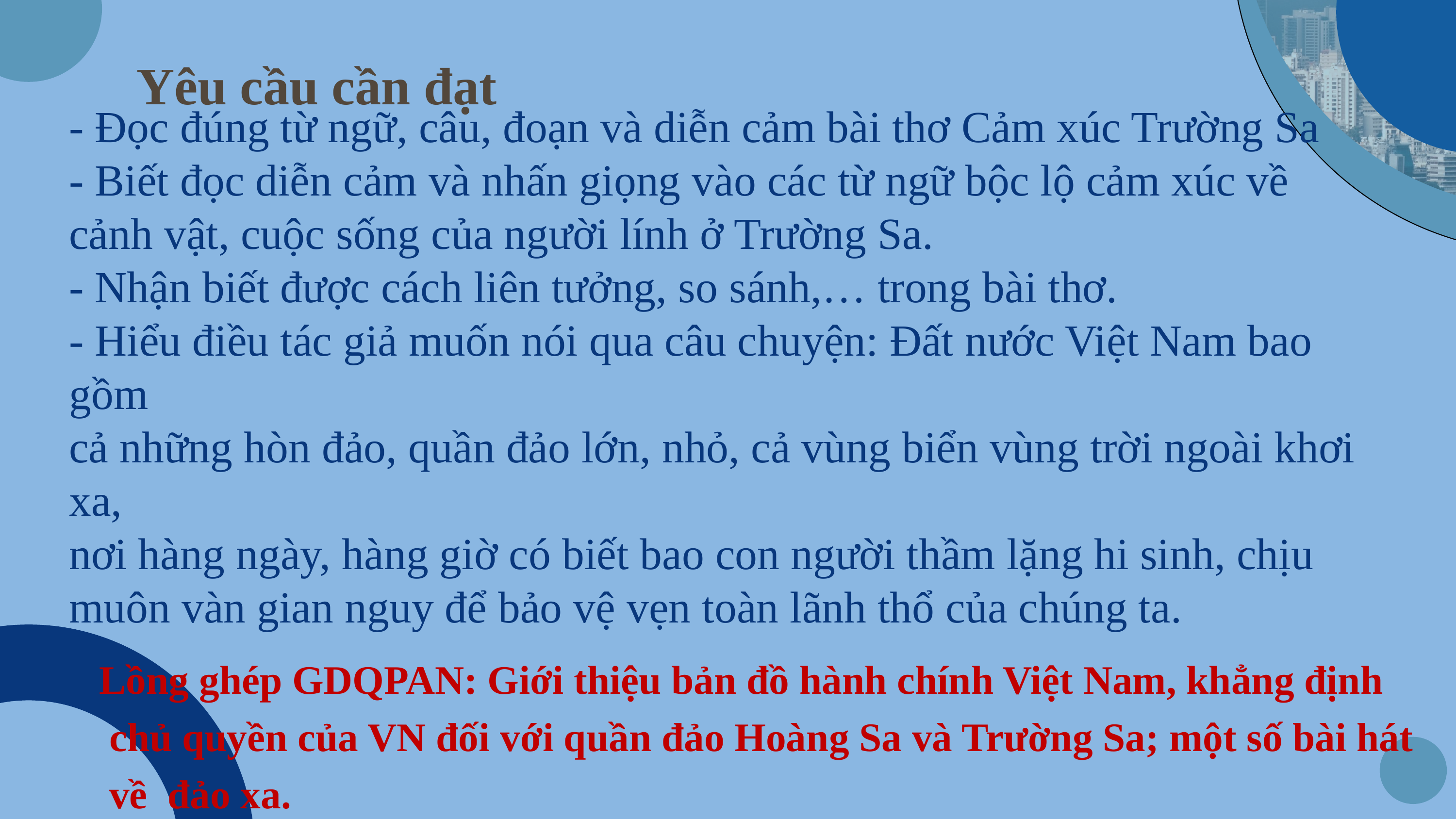

Yêu cầu cần đạt
- Đọc đúng từ ngữ, câu, đoạn và diễn cảm bài thơ Cảm xúc Trường Sa
- Biết đọc diễn cảm và nhấn giọng vào các từ ngữ bộc lộ cảm xúc về cảnh vật, cuộc sống của người lính ở Trường Sa.
- Nhận biết được cách liên tưởng, so sánh,… trong bài thơ.
- Hiểu điều tác giả muốn nói qua câu chuyện: Đất nước Việt Nam bao gồm
cả những hòn đảo, quần đảo lớn, nhỏ, cả vùng biển vùng trời ngoài khơi xa,
nơi hàng ngày, hàng giờ có biết bao con người thầm lặng hi sinh, chịu muôn vàn gian nguy để bảo vệ vẹn toàn lãnh thổ của chúng ta.

   Lồng ghép GDQPAN: Giới thiệu bản đồ hành chính Việt Nam, khẳng định
    chủ quyền của VN đối với quần đảo Hoàng Sa và Trường Sa; một số bài hát
    về  đảo xa.